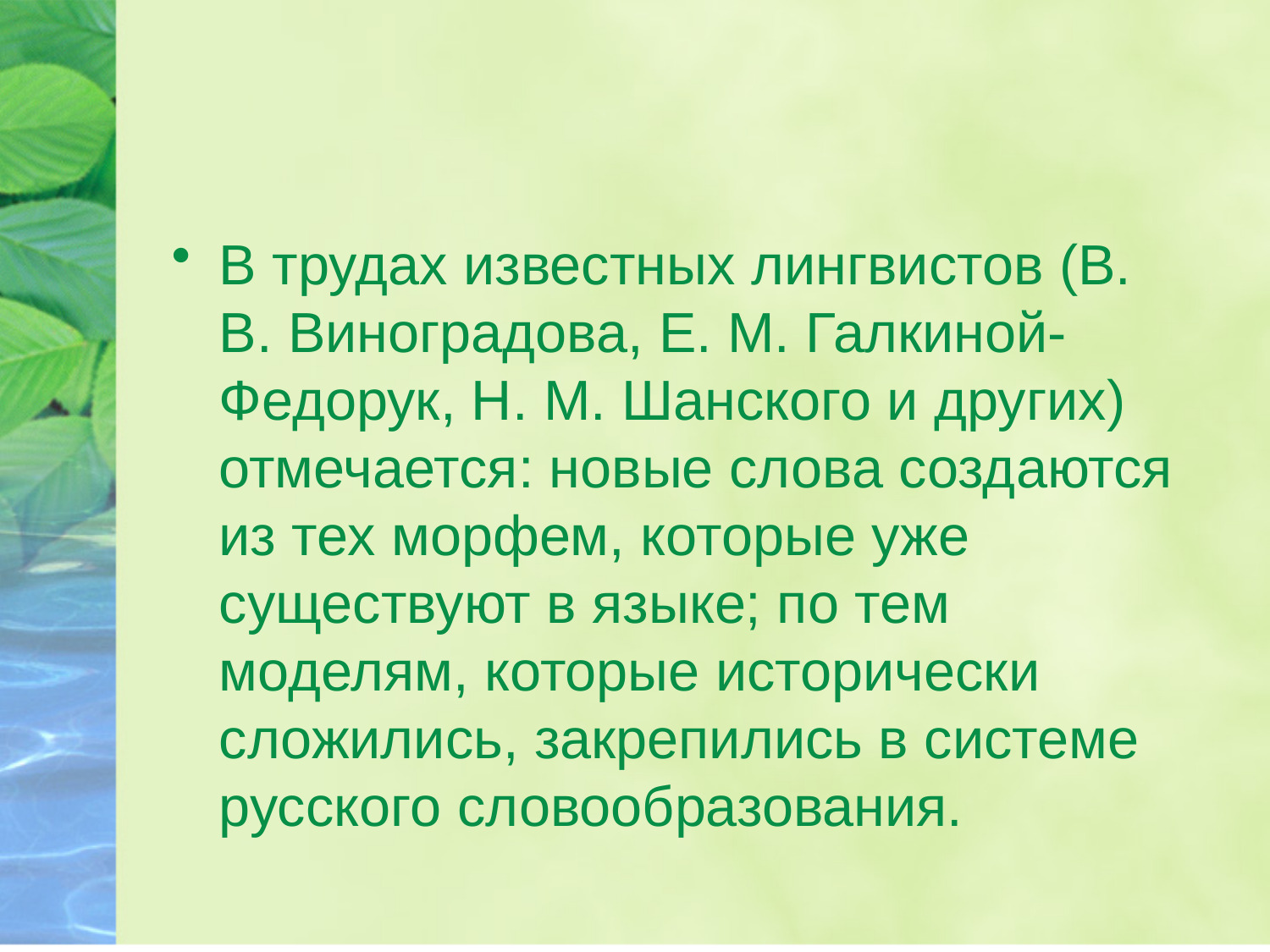

#
В трудах известных лингвистов (В. В. Виноградова, Е. М. Галкиной-Федорук, Н. М. Шанского и других) отмечается: новые слова создаются из тех морфем, которые уже существуют в языке; по тем моделям, которые исторически сложились, закрепились в системе русского словообразования.